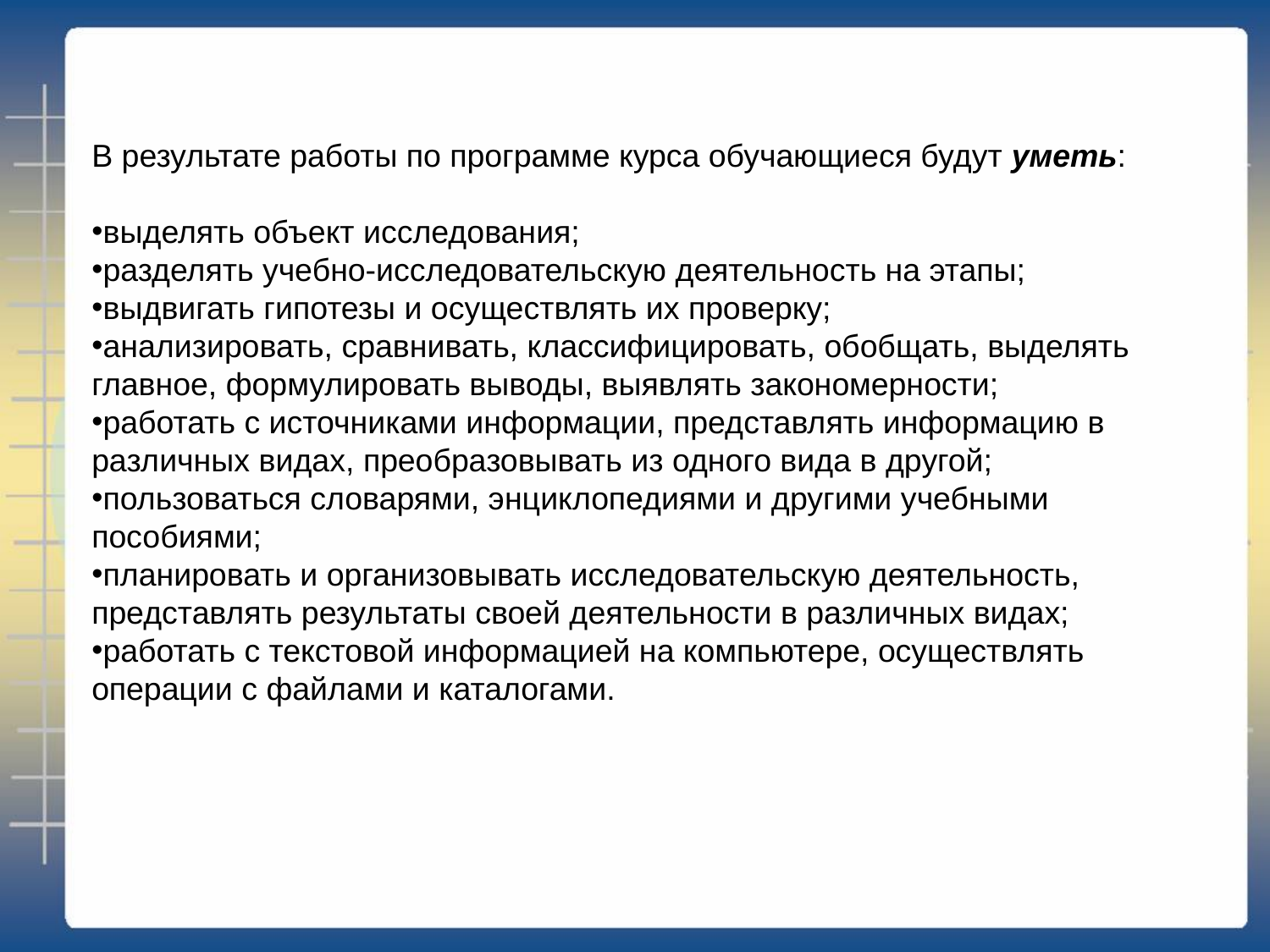

В результате работы по программе курса обучающиеся будут уметь:

выделять объект исследования;
разделять учебно-исследовательскую деятельность на этапы;
выдвигать гипотезы и осуществлять их проверку;
анализировать, сравнивать, классифицировать, обобщать, выделять главное, формулировать выводы, выявлять закономерности;
работать с источниками информации, представлять информацию в различных видах, преобразовывать из одного вида в другой;
пользоваться словарями, энциклопедиями и другими учебными пособиями;
планировать и организовывать исследовательскую деятельность, представлять результаты своей деятельности в различных видах;
работать с текстовой информацией на компьютере, осуществлять операции с файлами и каталогами.